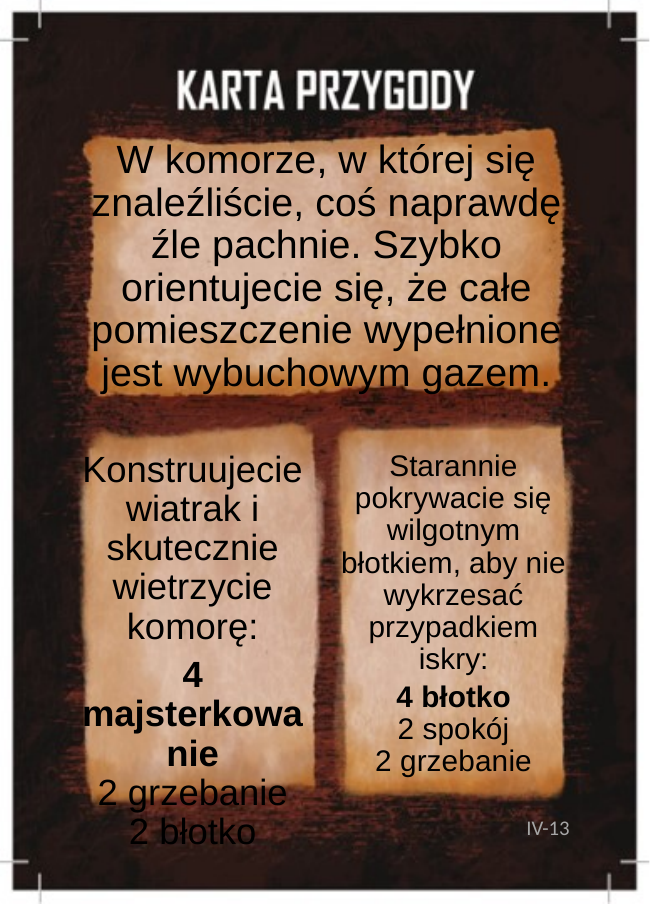

# W komorze, w której się znaleźliście, coś naprawdę źle pachnie. Szybko orientujecie się, że całe pomieszczenie wypełnione jest wybuchowym gazem.
Starannie pokrywacie się wilgotnym błotkiem, aby nie wykrzesać przypadkiem iskry:
4 błotko
2 spokój
2 grzebanie
Konstruujecie wiatrak i skutecznie wietrzycie komorę:
4 majsterkowanie
2 grzebanie
2 błotko
IV-13